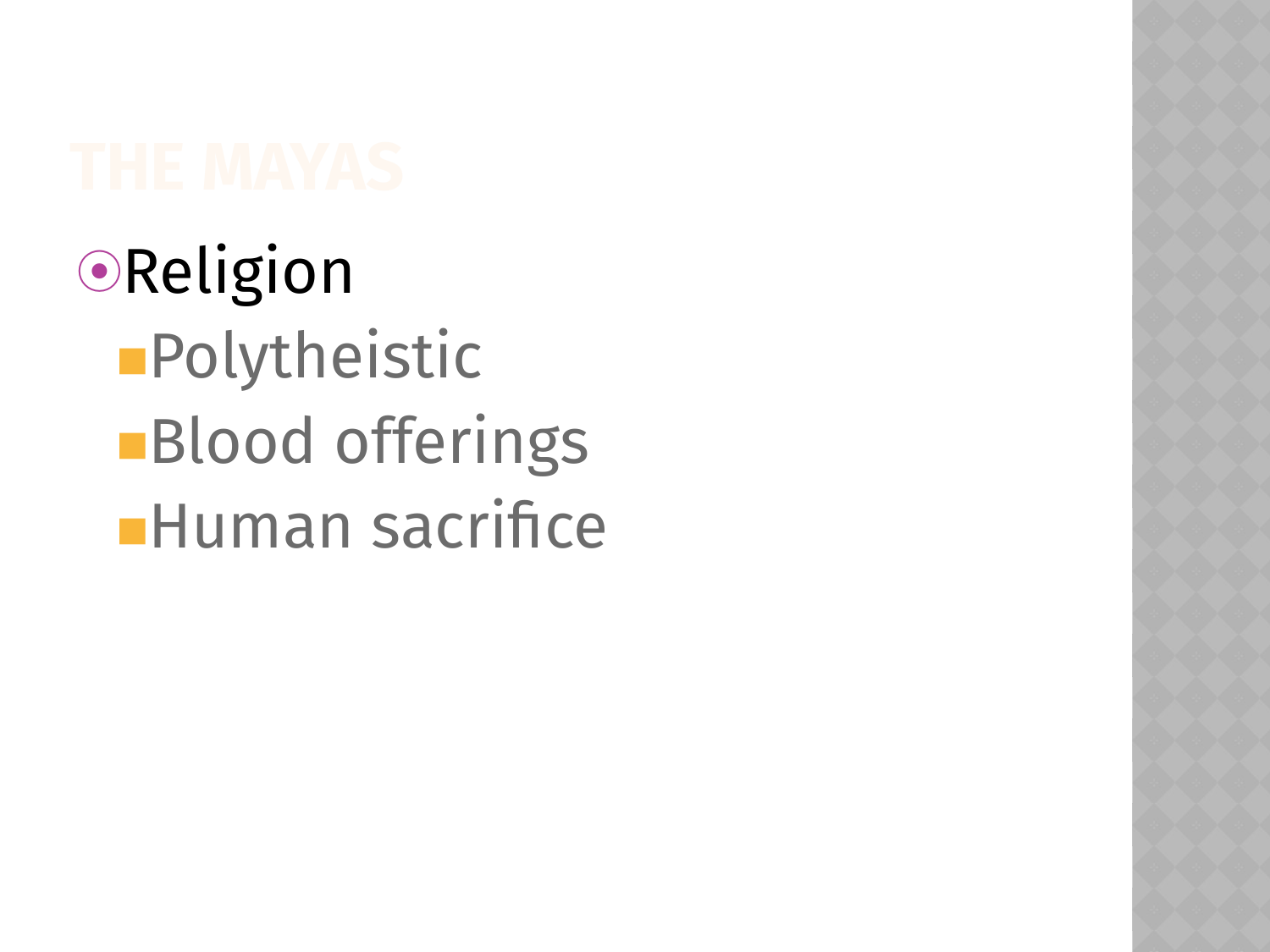

# THE MAYAS
Religion
Polytheistic
Blood offerings
Human sacrifice